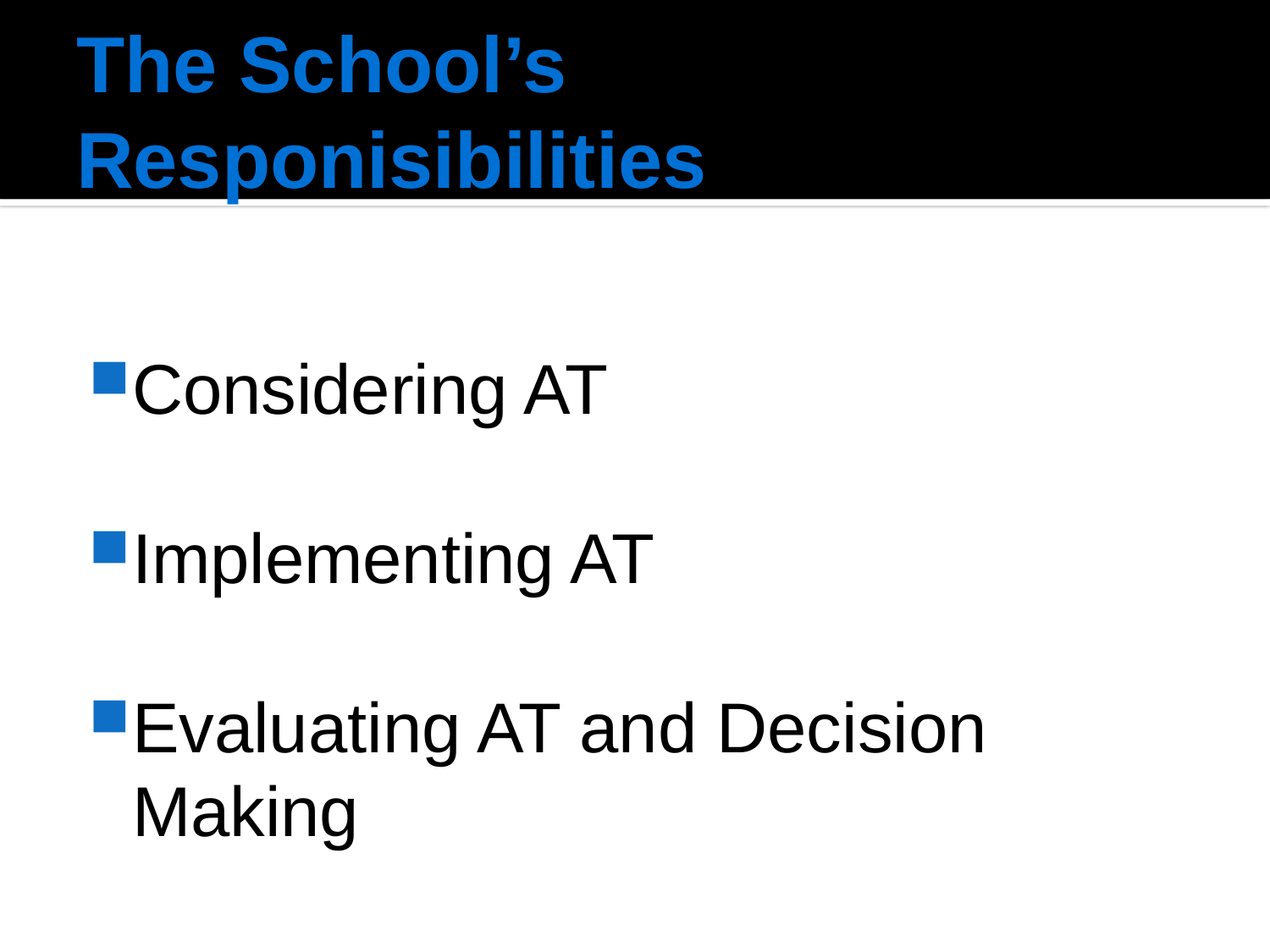

# The School’s Responisibilities

Considering AT

Implementing AT

Evaluating AT and Decision Making